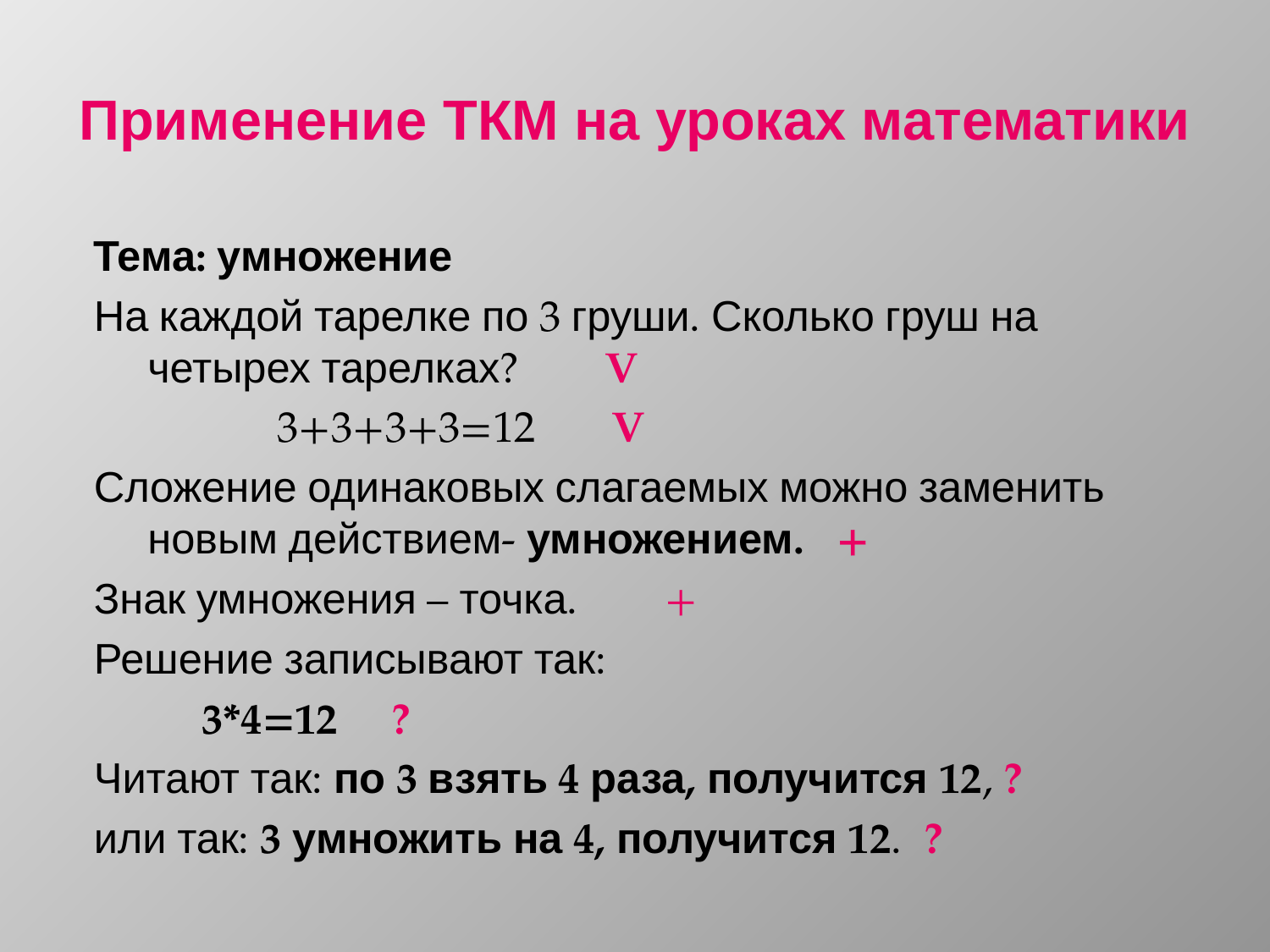

# Применение ТКМ на уроках математики
Тема: умножение
На каждой тарелке по 3 груши. Сколько груш на четырех тарелках?        V
                 3+3+3+3=12       V
Сложение одинаковых слагаемых можно заменить новым действием- умножением.   +
Знак умножения – точка.        +
Решение записывают так:
          3*4=12     ?
Читают так: по 3 взять 4 раза, получится 12, ?
или так: 3 умножить на 4, получится 12.  ?